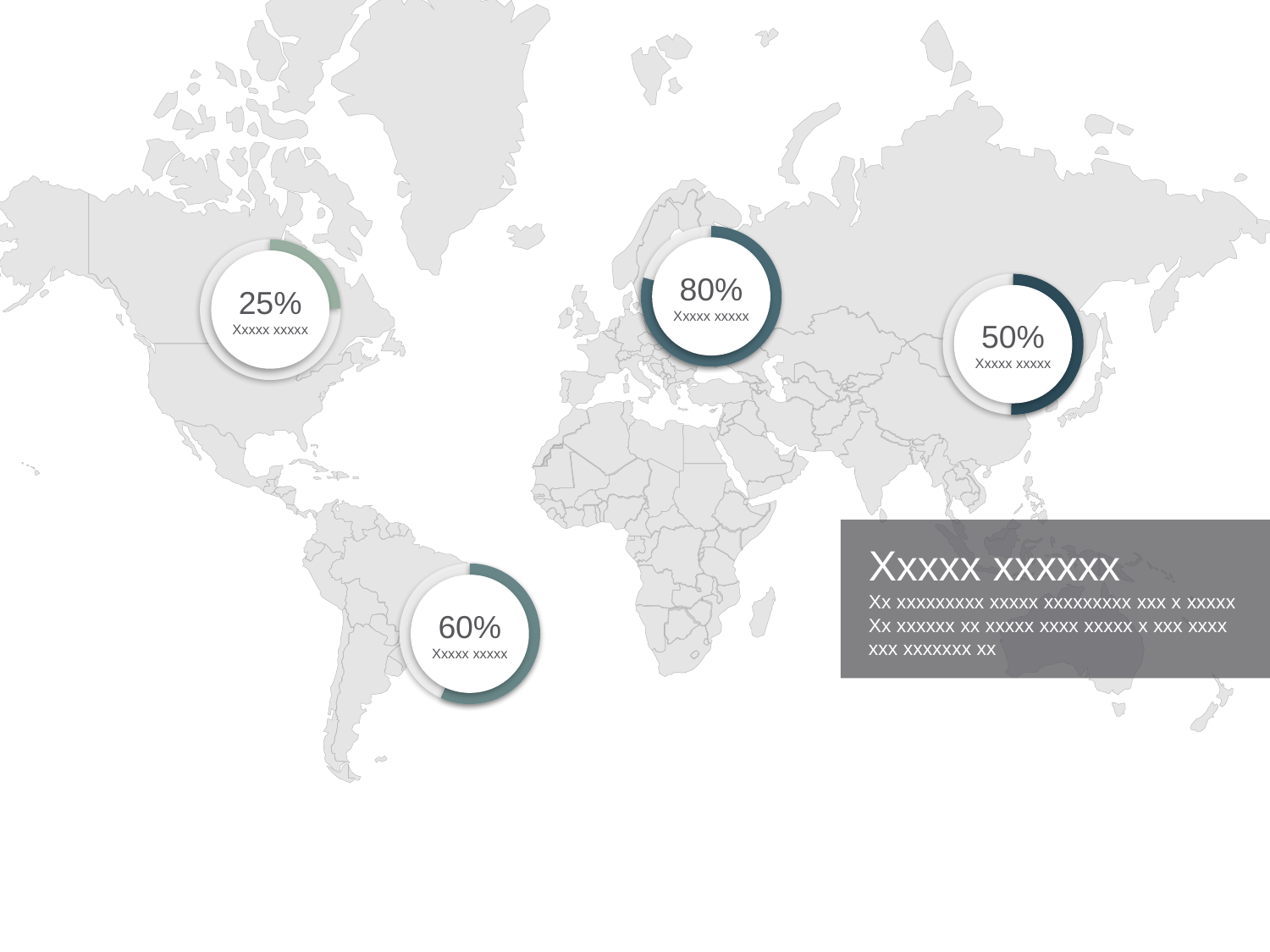

80%
Xxxxx xxxxx

25%
Xxxxx xxxxx

50%
Xxxxx xxxxx
Xxxxx xxxxxx
Xx xxxxxxxxx xxxxx xxxxxxxxx xxx x xxxxx Xx xxxxxx xx xxxxx xxxx xxxxx x xxx xxxx xxx xxxxxxx xx

60%
Xxxxx xxxxx